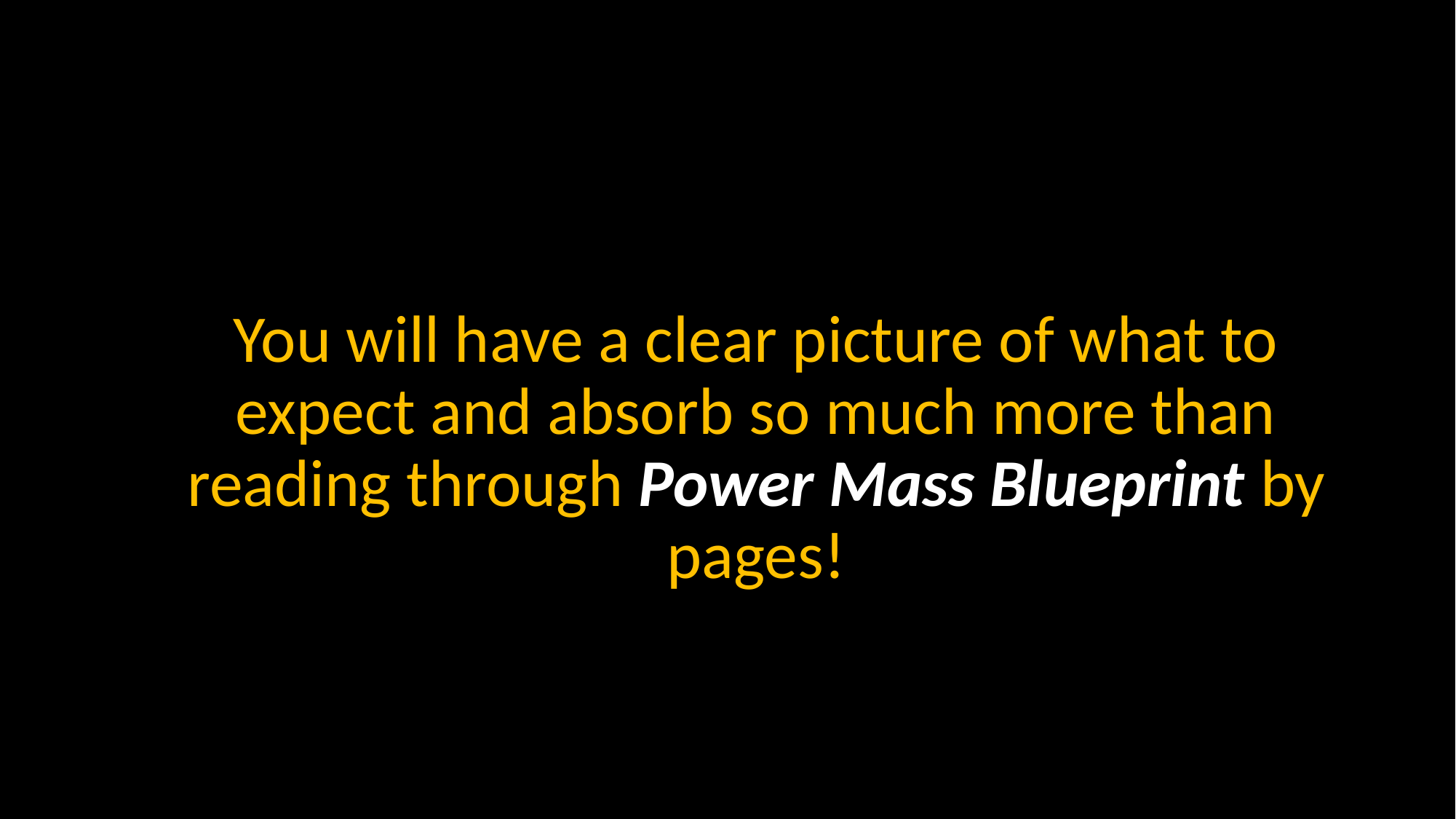

You will have a clear picture of what to expect and absorb so much more than reading through Power Mass Blueprint by pages!